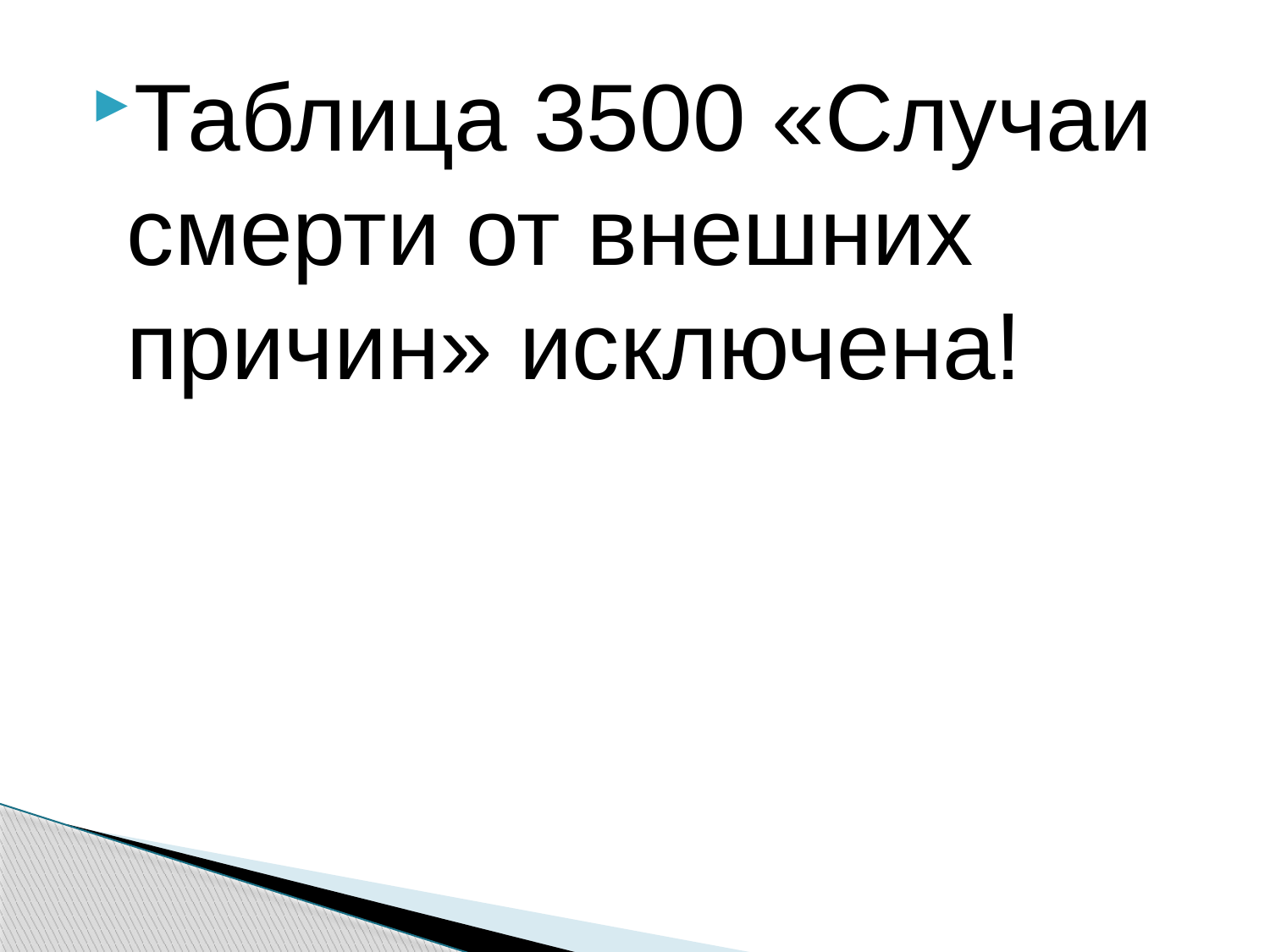

Таблица 3500 «Случаи смерти от внешних причин» исключена!